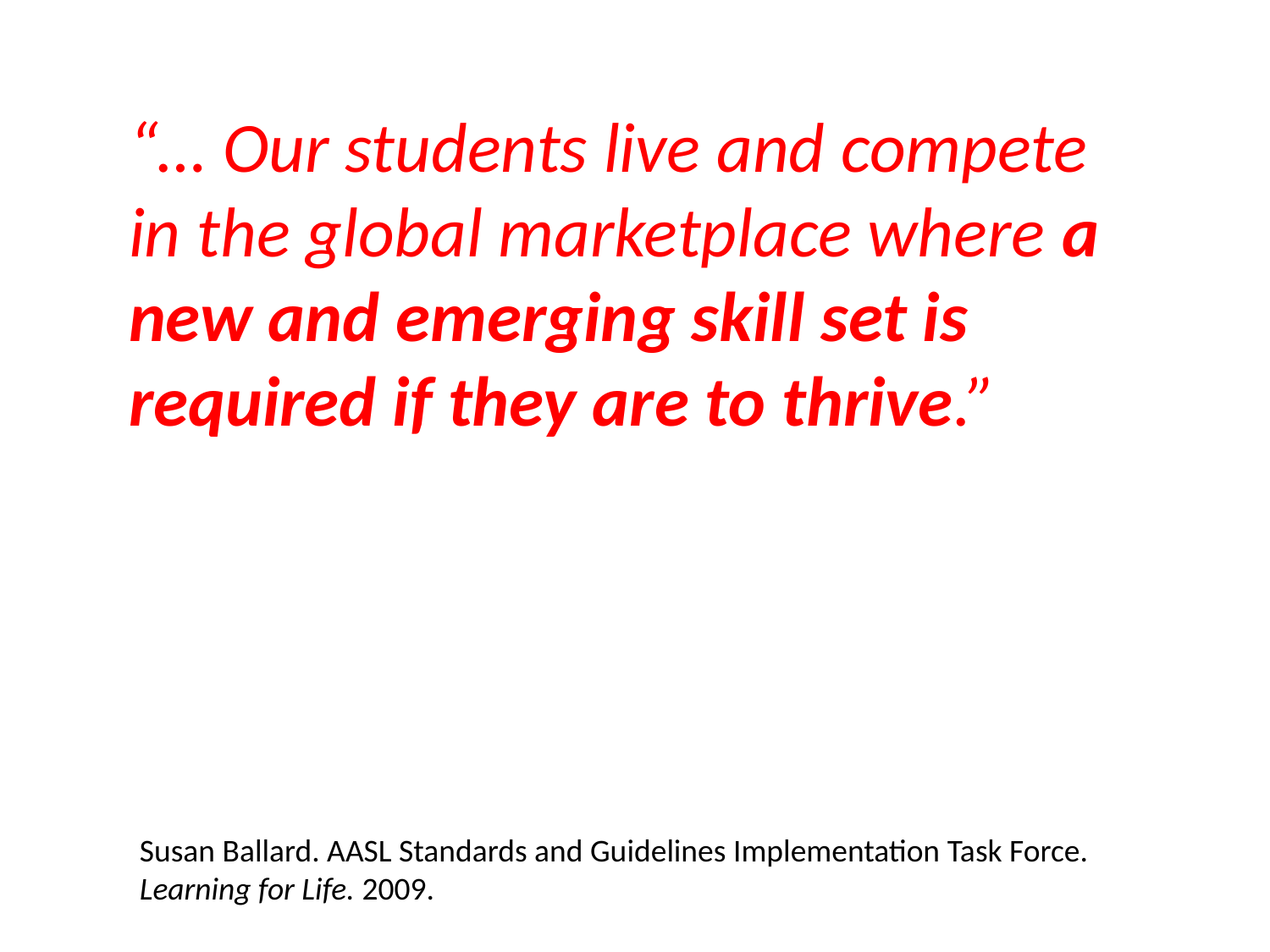

“… Our students live and compete in the global marketplace where a new and emerging skill set is required if they are to thrive.”

Susan Ballard. AASL Standards and Guidelines Implementation Task Force. Learning for Life. 2009.